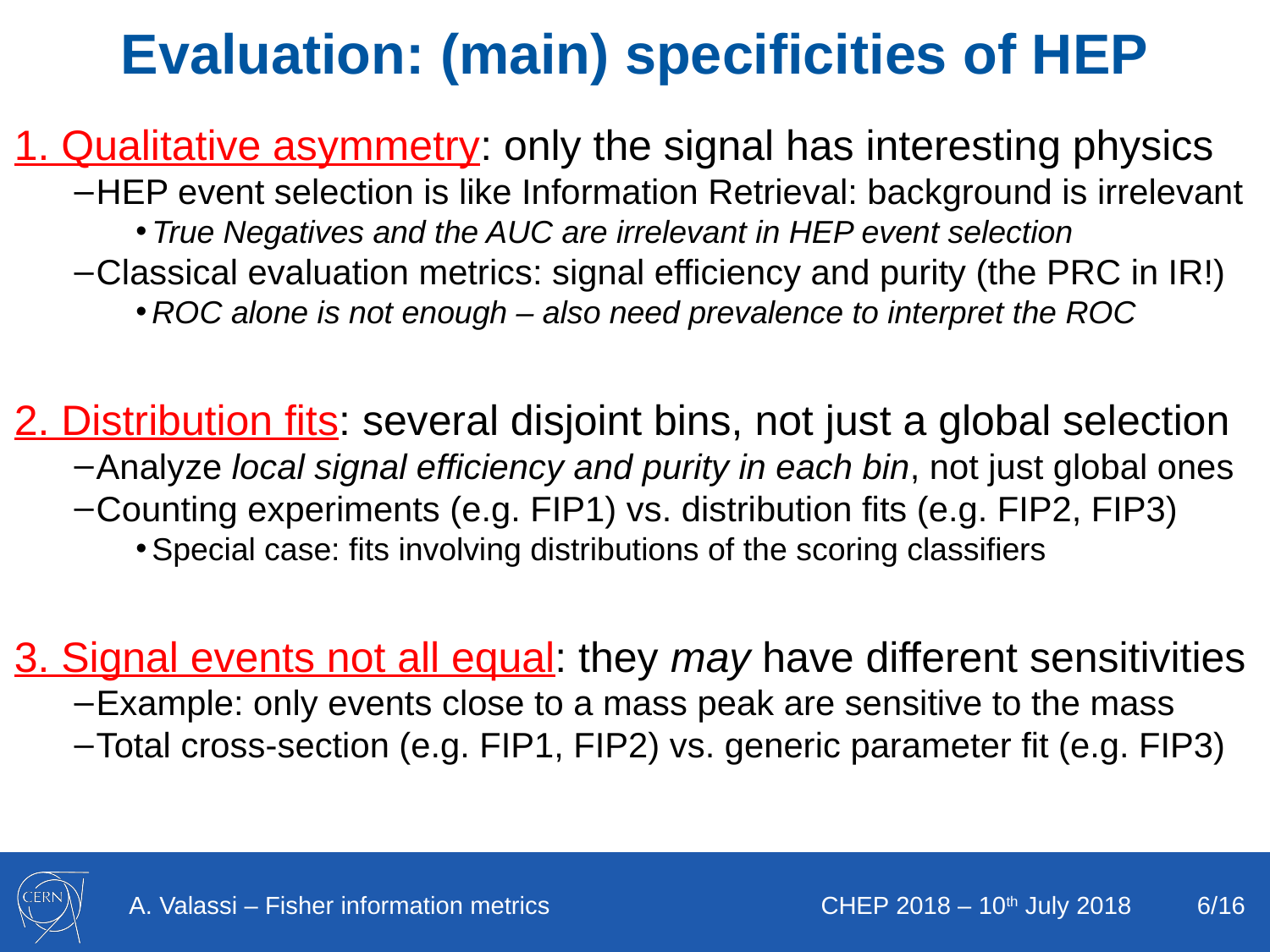

# Evaluation: (main) specificities of HEP
1. Qualitative asymmetry: only the signal has interesting physics
HEP event selection is like Information Retrieval: background is irrelevant
True Negatives and the AUC are irrelevant in HEP event selection
Classical evaluation metrics: signal efficiency and purity (the PRC in IR!)
ROC alone is not enough – also need prevalence to interpret the ROC

2. Distribution fits: several disjoint bins, not just a global selection
Analyze local signal efficiency and purity in each bin, not just global ones
Counting experiments (e.g. FIP1) vs. distribution fits (e.g. FIP2, FIP3)
Special case: fits involving distributions of the scoring classifiers

3. Signal events not all equal: they may have different sensitivities
Example: only events close to a mass peak are sensitive to the mass
Total cross-section (e.g. FIP1, FIP2) vs. generic parameter fit (e.g. FIP3)